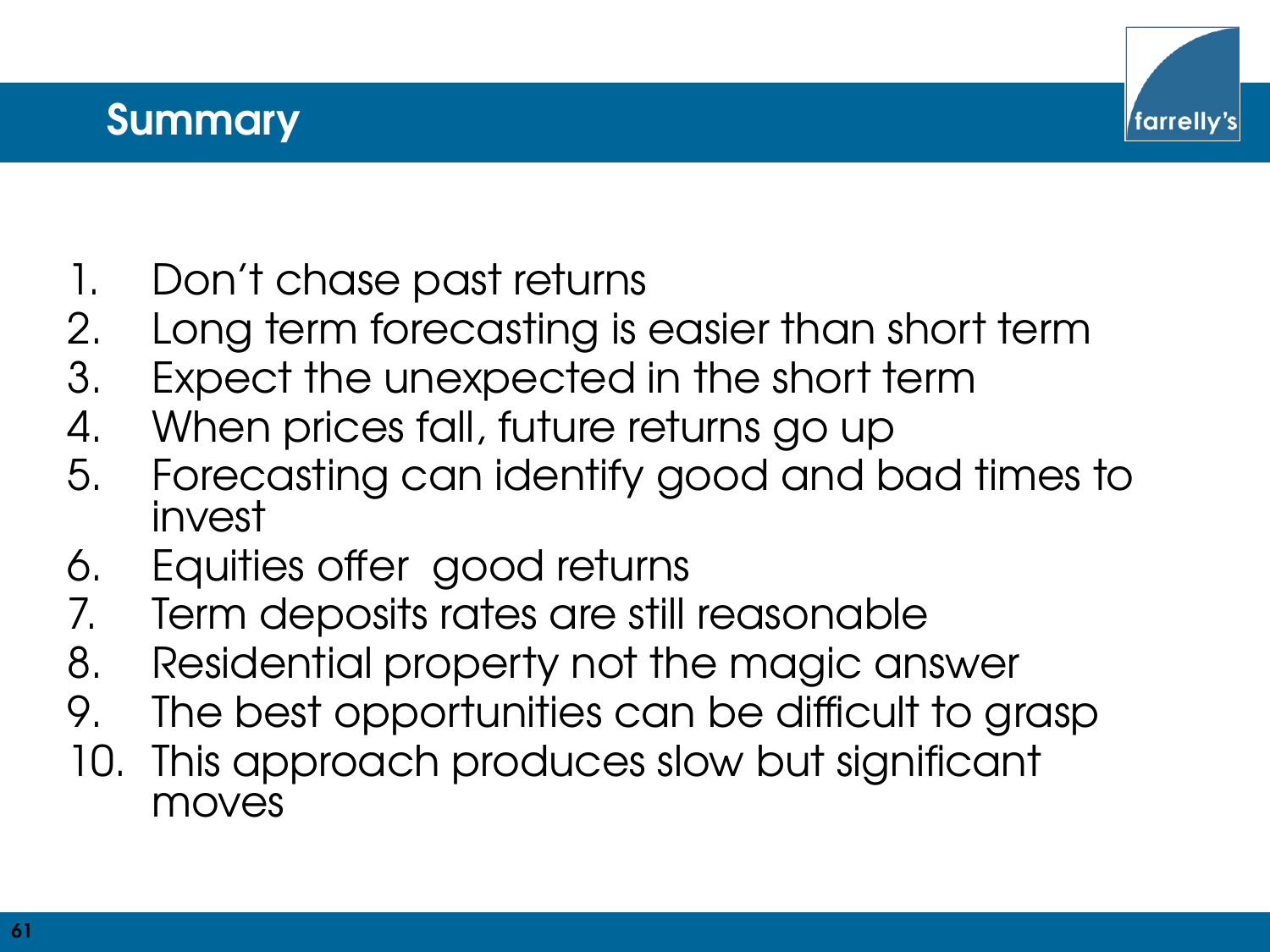

Summary
Don’t chase past returns
Long term forecasting is easier than short term
Expect the unexpected in the short term
When prices fall, future returns go up
Forecasting can identify good and bad times to invest
Equities offer  good returns
Term deposits rates are still reasonable
Residential property not the magic answer
The best opportunities can be difficult to grasp
This approach produces slow but significant moves

61